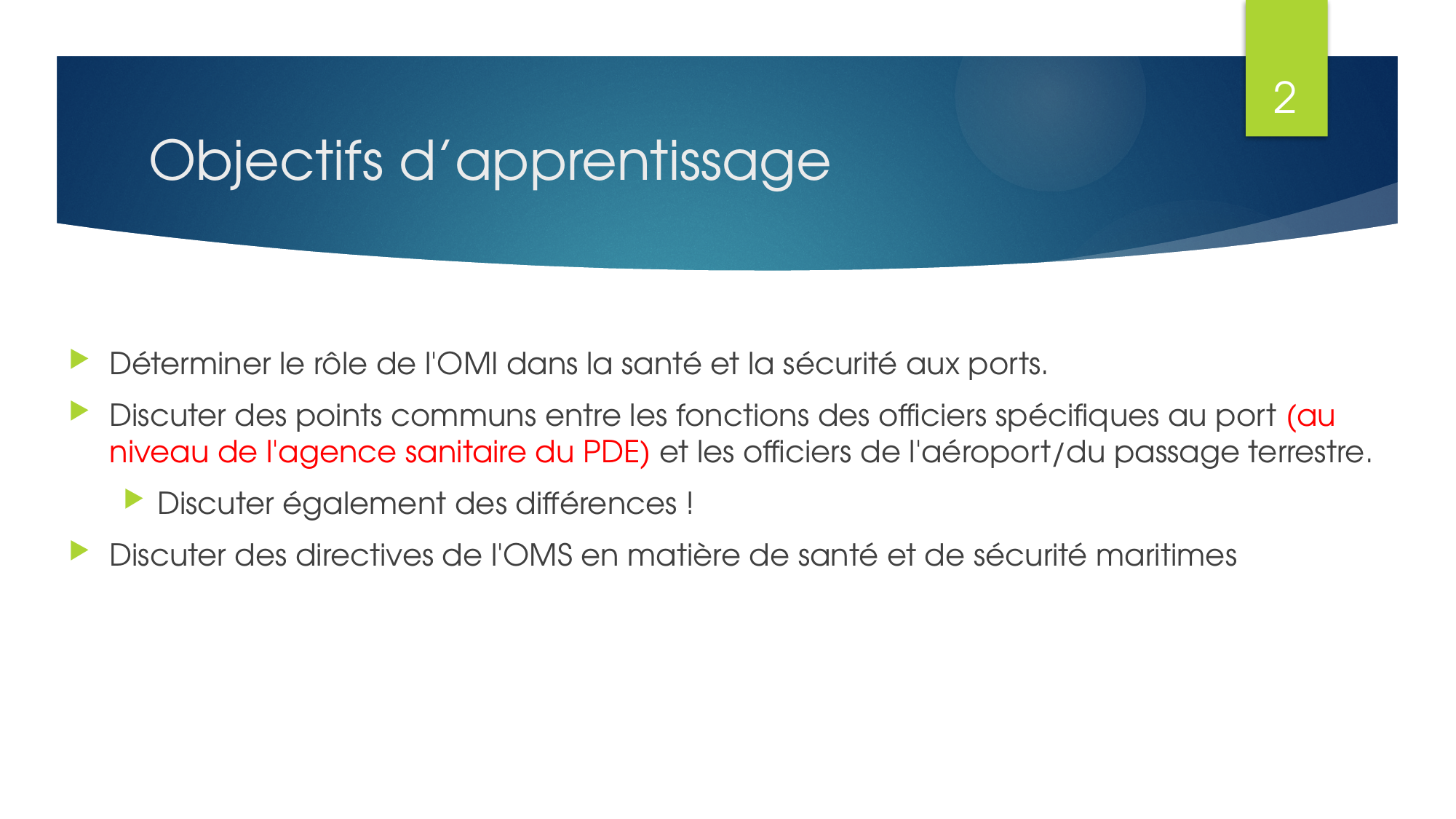

2
# Objectifs d’apprentissage
Déterminer le rôle de l'OMI dans la santé et la sécurité aux ports.
Discuter des points communs entre les fonctions des officiers spécifiques au port (au niveau de l'agence sanitaire du PDE) et les officiers de l'aéroport/du passage terrestre.
Discuter également des différences !
Discuter des directives de l'OMS en matière de santé et de sécurité maritimes